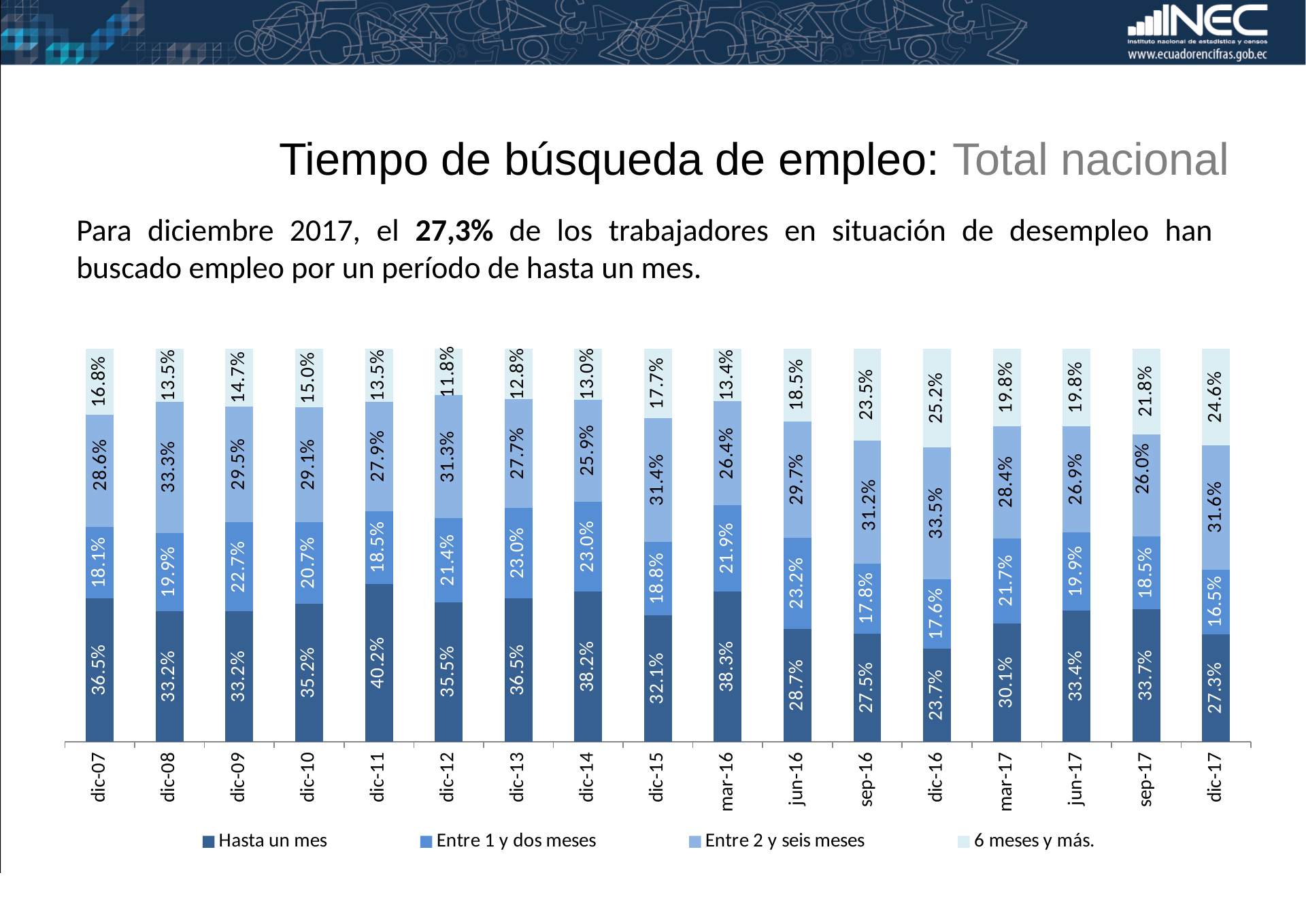

Tiempo de búsqueda de empleo: Total nacional
Para diciembre 2017, el 27,3% de los trabajadores en situación de desempleo han buscado empleo por un período de hasta un mes.

### Chart

| Category | Hasta un mes | Entre 1 y dos meses | Entre 2 y seis meses | 6 meses y más. |
|---|---|---|---|---|
| dic-07 | 0.36492970481644443 | 0.1811107747083548 | 0.2857165570407711 | 0.16824296343442754 |
| dic-08 | 0.3322849183586707 | 0.19939821500076177 | 0.33318039468897537 | 0.13513647195159423 |
| dic-09 | 0.3315317416796124 | 0.22674455477816607 | 0.2947625536926301 | 0.14696114984959277 |
| dic-10 | 0.3515569937460716 | 0.20719113670832787 | 0.2914112816027523 | 0.14984058794284935 |
| dic-11 | 0.40187949694226227 | 0.18475870713375642 | 0.27864970502158476 | 0.13471209090239725 |
| dic-12 | 0.3553473851969533 | 0.21351618493921304 | 0.312680697095153 | 0.11845573276868059 |
| dic-13 | 0.3651932513090953 | 0.23002128418902001 | 0.27670958445736626 | 0.12807588004452009 |
| dic-14 | 0.3815066198048631 | 0.22987784005332543 | 0.2589185613002953 | 0.12969697884151457 |
| dic-15 | 0.3211988109823822 | 0.18791328709608507 | 0.31399885027280966 | 0.1768890516487255 |
| mar-16 | 0.38253022111760093 | 0.2189887604056674 | 0.2644630567570649 | 0.1340179617196649 |
| jun-16 | 0.28679021403051536 | 0.2317246514050443 | 0.2966335001536443 | 0.18485163441079586 |
| sep-16 | 0.2753016426125942 | 0.17840780317508778 | 0.31165546433744407 | 0.23463508987487855 |
| dic-16 | 0.23652877064005753 | 0.176346171191254 | 0.3353210369377359 | 0.25180402123095585 |
| mar-17 | 0.3007093483415797 | 0.2173755900741437 | 0.2842129967361719 | 0.19770206484810474 |
| jun-17 | 0.3340600515036172 | 0.19862036210196451 | 0.2693881932343276 | 0.19793139316009378 |
| sep-17 | 0.3367114912671636 | 0.18515075053569613 | 0.260185579647123 | 0.21795217855001703 |
| dic-17 | 0.2732425451044766 | 0.1650954702837384 | 0.31614394536789275 | 0.24551803924389567 |